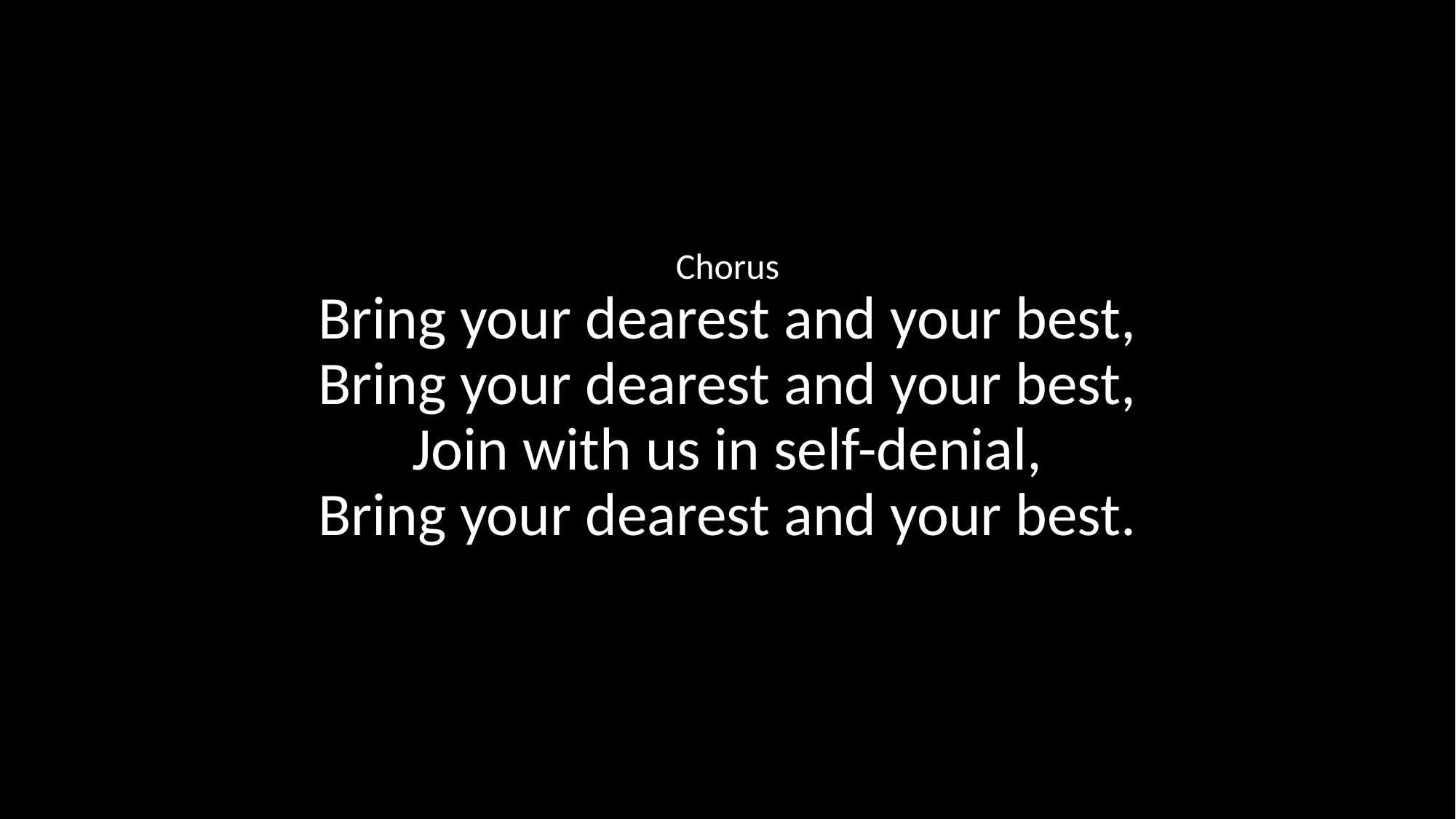

Chorus
Bring your dearest and your best,
Bring your dearest and your best,
Join with us in self-denial,
Bring your dearest and your best.